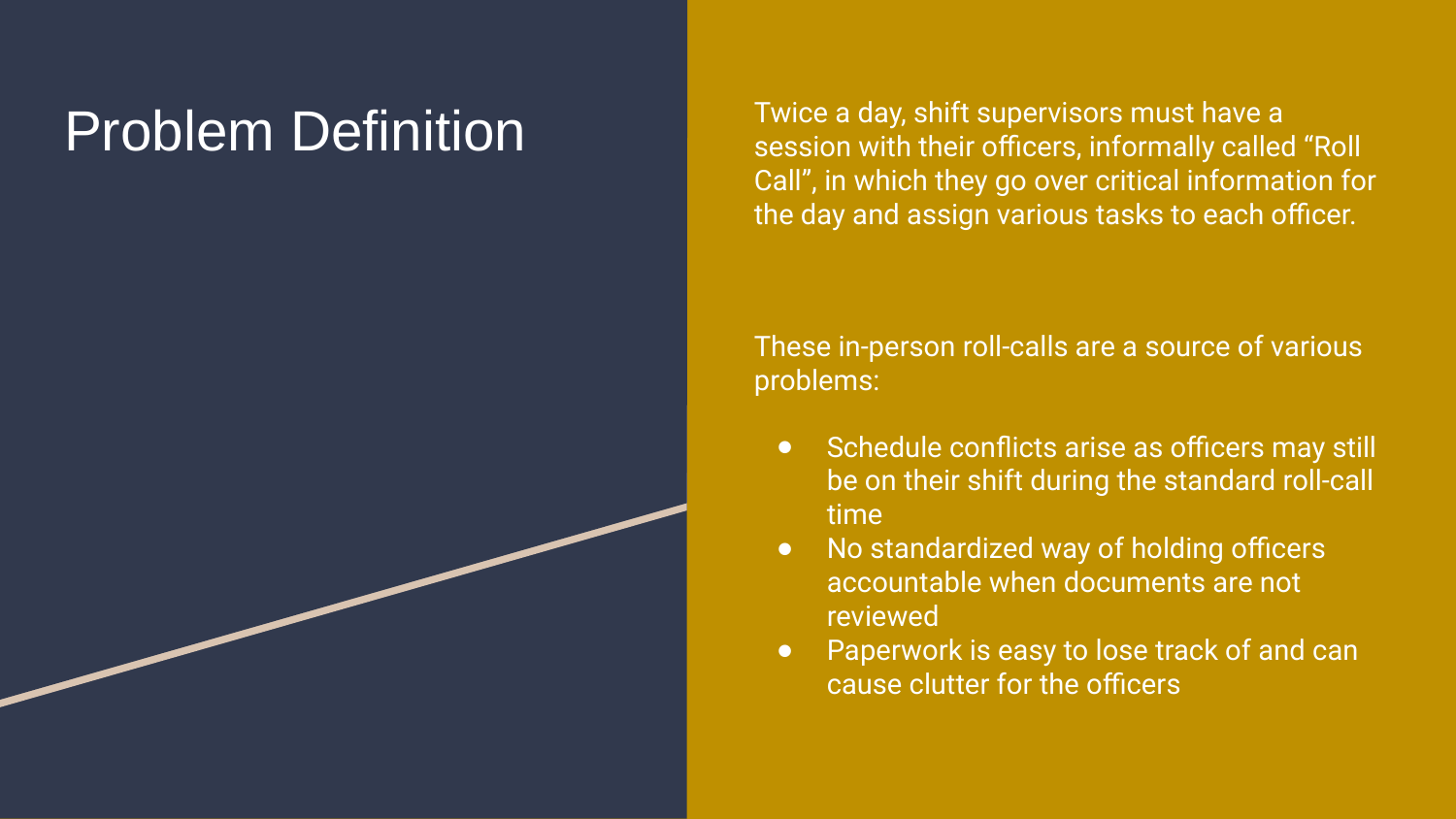

# Problem Definition
Twice a day, shift supervisors must have a session with their officers, informally called “Roll Call”, in which they go over critical information for the day and assign various tasks to each officer.

These in-person roll-calls are a source of various problems:
Schedule conflicts arise as officers may still be on their shift during the standard roll-call time
No standardized way of holding officers accountable when documents are not reviewed
Paperwork is easy to lose track of and can cause clutter for the officers